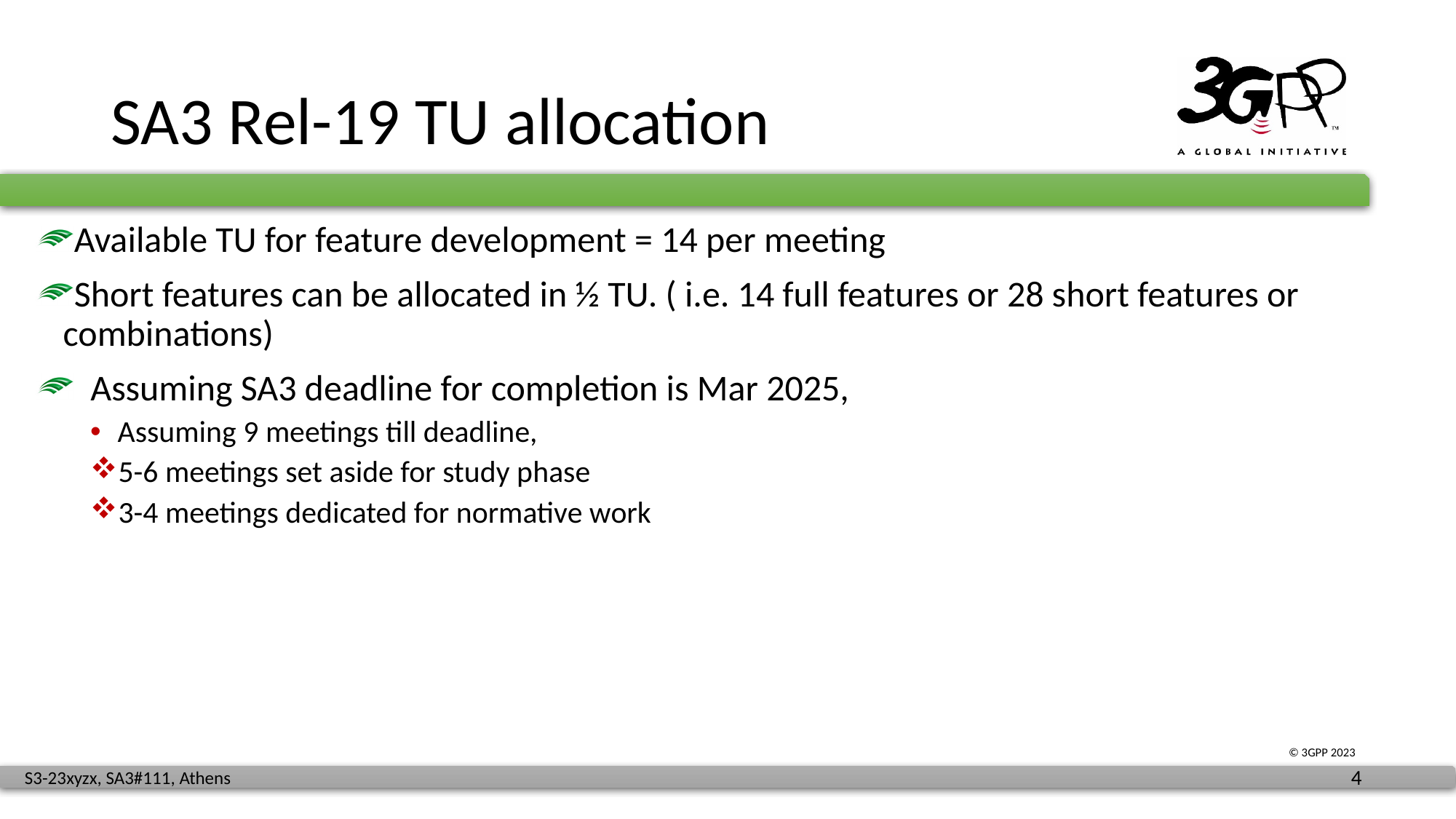

# SA3 Rel-19 TU allocation
Available TU for feature development = 14 per meeting
Short features can be allocated in ½ TU. ( i.e. 14 full features or 28 short features or combinations)
  Assuming SA3 deadline for completion is Mar 2025,
Assuming 9 meetings till deadline,
5-6 meetings set aside for study phase
3-4 meetings dedicated for normative work